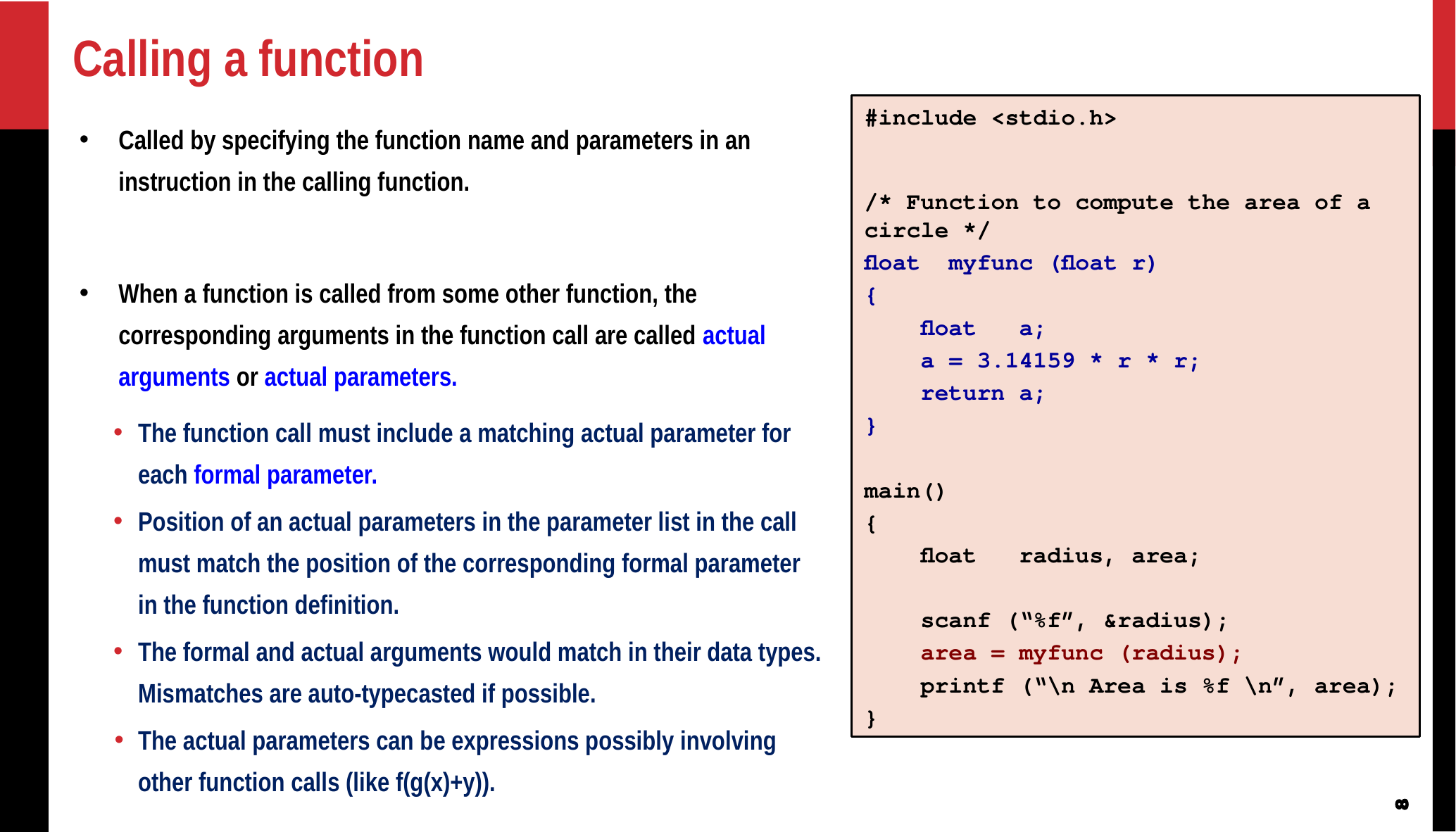

# Calling a function
#include <stdio.h>

/* Function to compute the area of a circle */
float  myfunc (float r)
{
    float   a;
    a = 3.14159 * r * r;
    return a;
}

main()
{
    float   radius, area;

    scanf (“%f”, &radius);
    area = myfunc (radius);
    printf (“\n Area is %f \n”, area);
}
Called by specifying the function name and parameters in an instruction in the calling function.

When a function is called from some other function, the corresponding arguments in the function call are called actual arguments or actual parameters.
The function call must include a matching actual parameter for each formal parameter.
Position of an actual parameters in the parameter list in the call must match the position of the corresponding formal parameter in the function definition.
The formal and actual arguments would match in their data types. Mismatches are auto-typecasted if possible.
The actual parameters can be expressions possibly involving other function calls (like f(g(x)+y)).
8